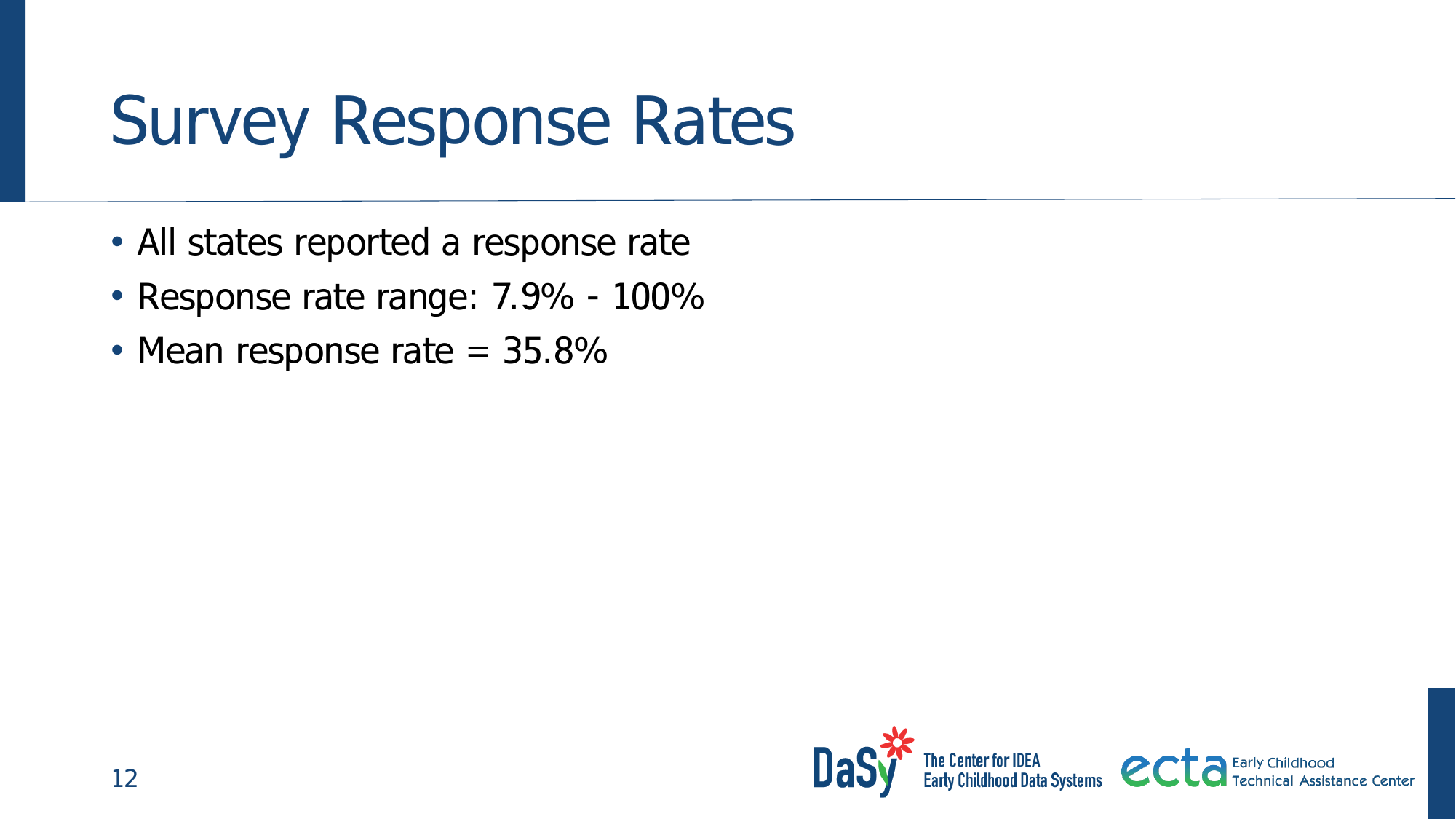

# Survey Response Rates
All states reported a response rate
Response rate range: 7.9% - 100%
Mean response rate = 35.8%